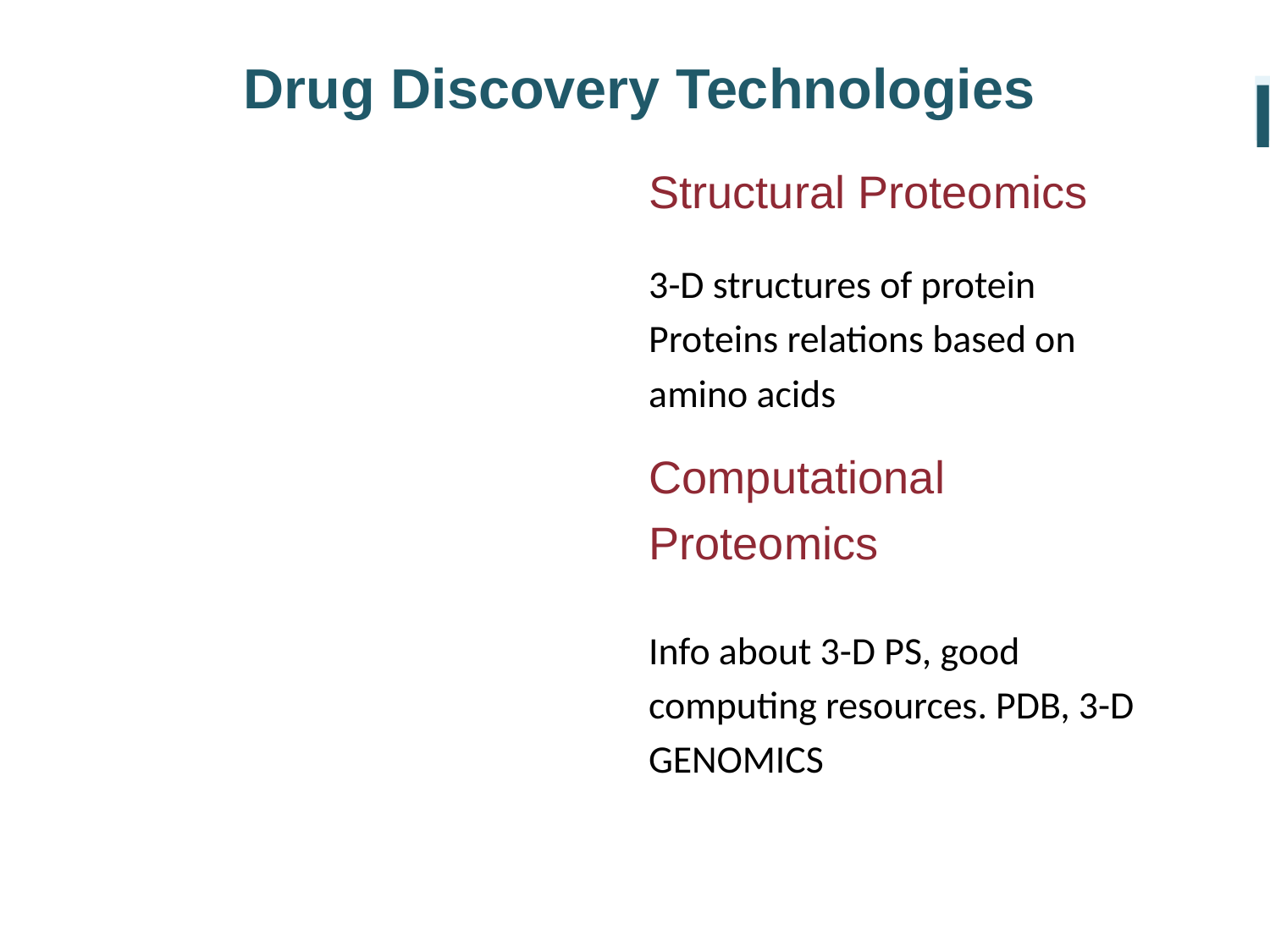

Drug Discovery Technologies
I
Structural Proteomics
3-D structures of protein Proteins relations based on amino acids
Computational
Proteomics
Info about 3-D PS, good computing resources. PDB, 3-D GENOMICS